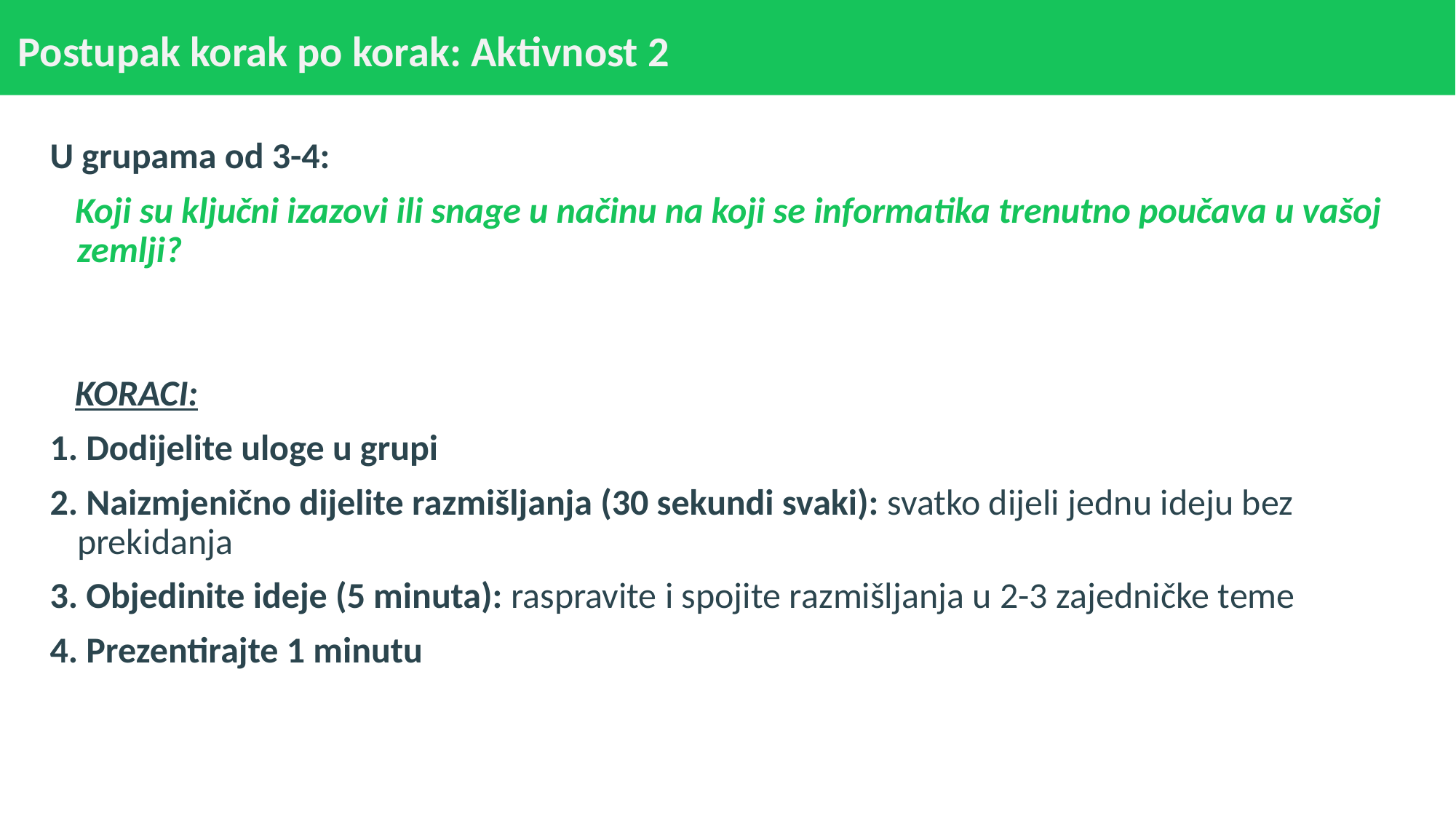

# Postupak korak po korak: Aktivnost 2
U grupama od 3-4:
Koji su ključni izazovi ili snage u načinu na koji se informatika trenutno poučava u vašoj zemlji?

KORACI:
1. Dodijelite uloge u grupi
2. Naizmjenično dijelite razmišljanja (30 sekundi svaki): svatko dijeli jednu ideju bez prekidanja
3. Objedinite ideje (5 minuta): raspravite i spojite razmišljanja u 2-3 zajedničke teme
4. Prezentirajte 1 minutu